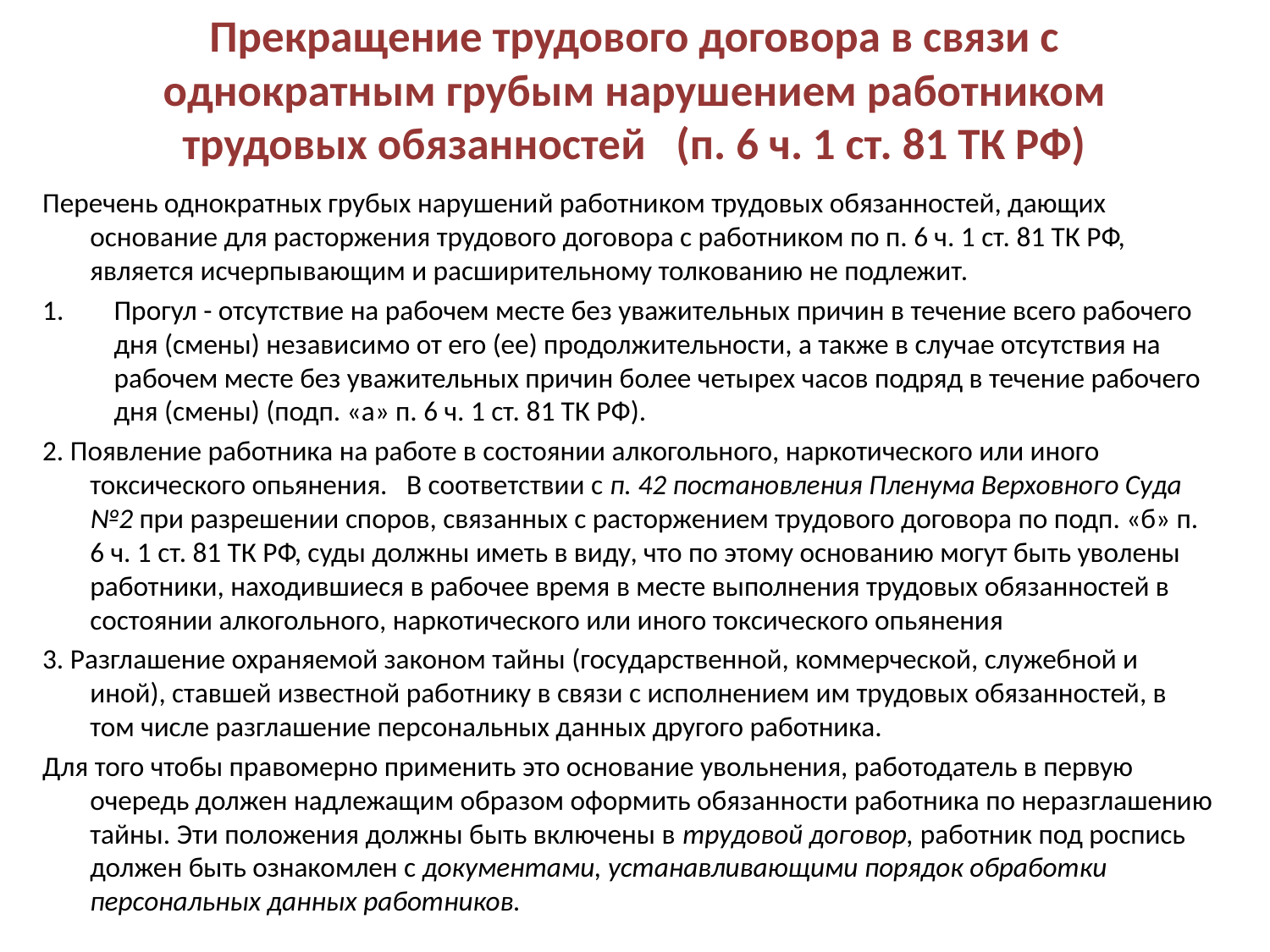

# Прекращение трудового договора в связи с однократным грубым нарушением работником трудовых обязанностей   (п. 6 ч. 1 ст. 81 ТК РФ)
Перечень однократных грубых нарушений работником трудовых обязанностей, дающих основание для расторжения трудового договора с работником по п. 6 ч. 1 ст. 81 ТК РФ, является исчерпывающим и расширительному толкованию не подлежит.
Прогул - отсутствие на рабочем месте без уважительных причин в течение всего рабочего дня (смены) независимо от его (ее) продолжительности, а также в случае отсутствия на рабочем месте без уважительных причин более четырех часов подряд в течение рабочего дня (смены) (подп. «а» п. 6 ч. 1 ст. 81 ТК РФ).
2. Появление работника на работе в состоянии алкогольного, наркотического или иного токсического опьянения.   В соответствии с п. 42 постановления Пленума Верховного Суда №2 при разрешении споров, связанных с расторжением трудового договора по подп. «б» п. 6 ч. 1 ст. 81 ТК РФ, суды должны иметь в виду, что по этому основанию могут быть уволены работники, находившиеся в рабочее время в месте выполнения трудовых обязанностей в состоянии алкогольного, наркотического или иного токсического опьянения
3. Разглашение охраняемой законом тайны (государственной, коммерческой, служебной и иной), ставшей известной работнику в связи с исполнением им трудовых обязанностей, в том числе разглашение персональных данных другого работника.
Для того чтобы правомерно применить это основание увольнения, работодатель в первую очередь должен надлежащим образом оформить обязанности работника по неразглашению тайны. Эти положения должны быть включены в трудовой договор, работник под роспись должен быть ознакомлен с документами, устанавливающими порядок обработки персональных данных работников.